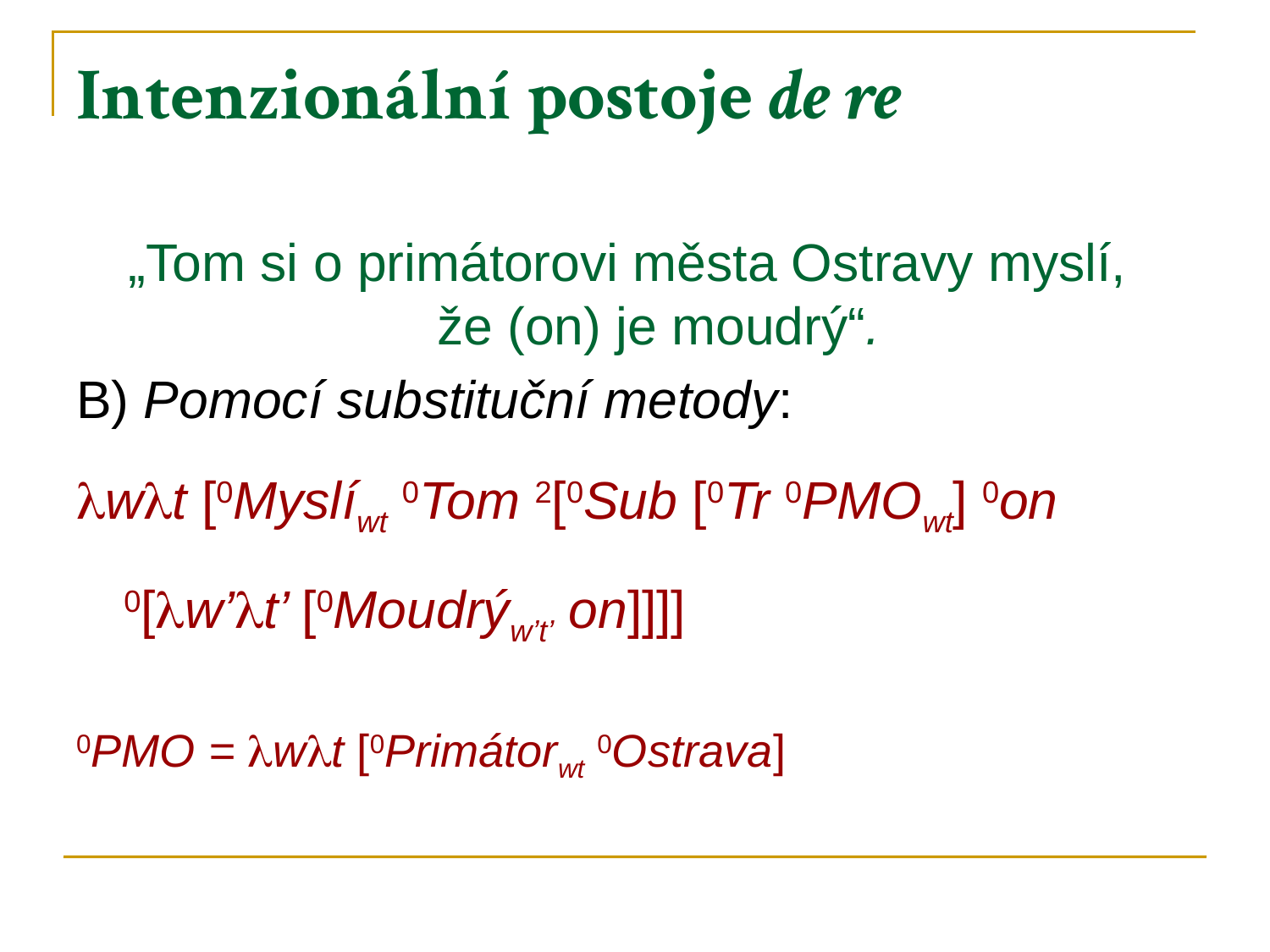

# Intenzionální postoje de re
„Tom si o primátorovi města Ostravy myslí,
že (on) je moudrý“.
B) Pomocí substituční metody:
λwλt [0Myslíwt 0Tom 2[0Sub [0Tr 0PMOwt] 0on
	0[λw’λt’ [0Moudrýw’t’ on]]]]

0PMO = λwλt [0Primátorwt 0Ostrava]